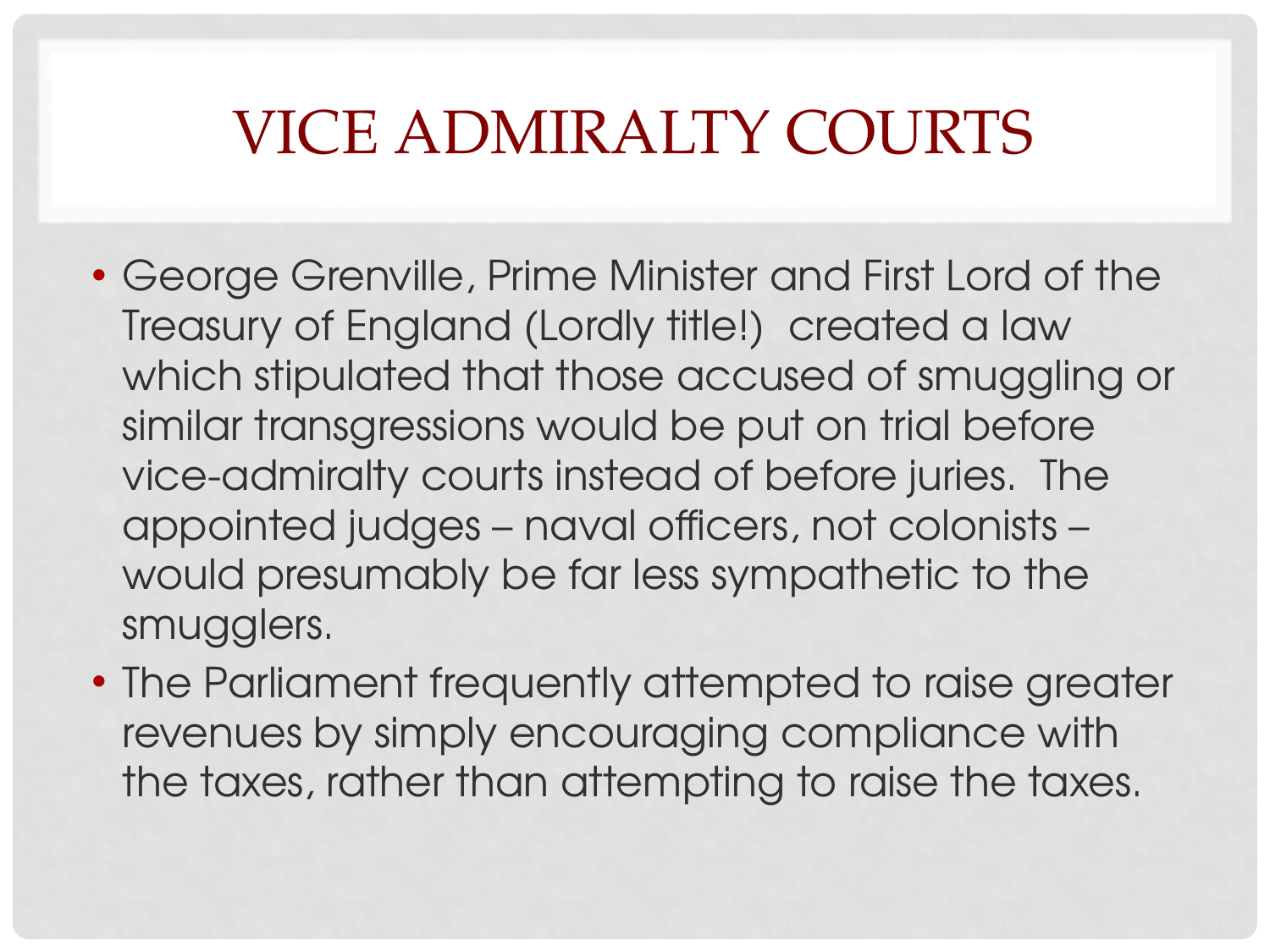

# Vice admiralty courts
George Grenville, Prime Minister and First Lord of the Treasury of England (Lordly title!)  created a law which stipulated that those accused of smuggling or similar transgressions would be put on trial before vice-admiralty courts instead of before juries.  The appointed judges – naval officers, not colonists – would presumably be far less sympathetic to the smugglers.
The Parliament frequently attempted to raise greater revenues by simply encouraging compliance with the taxes, rather than attempting to raise the taxes.